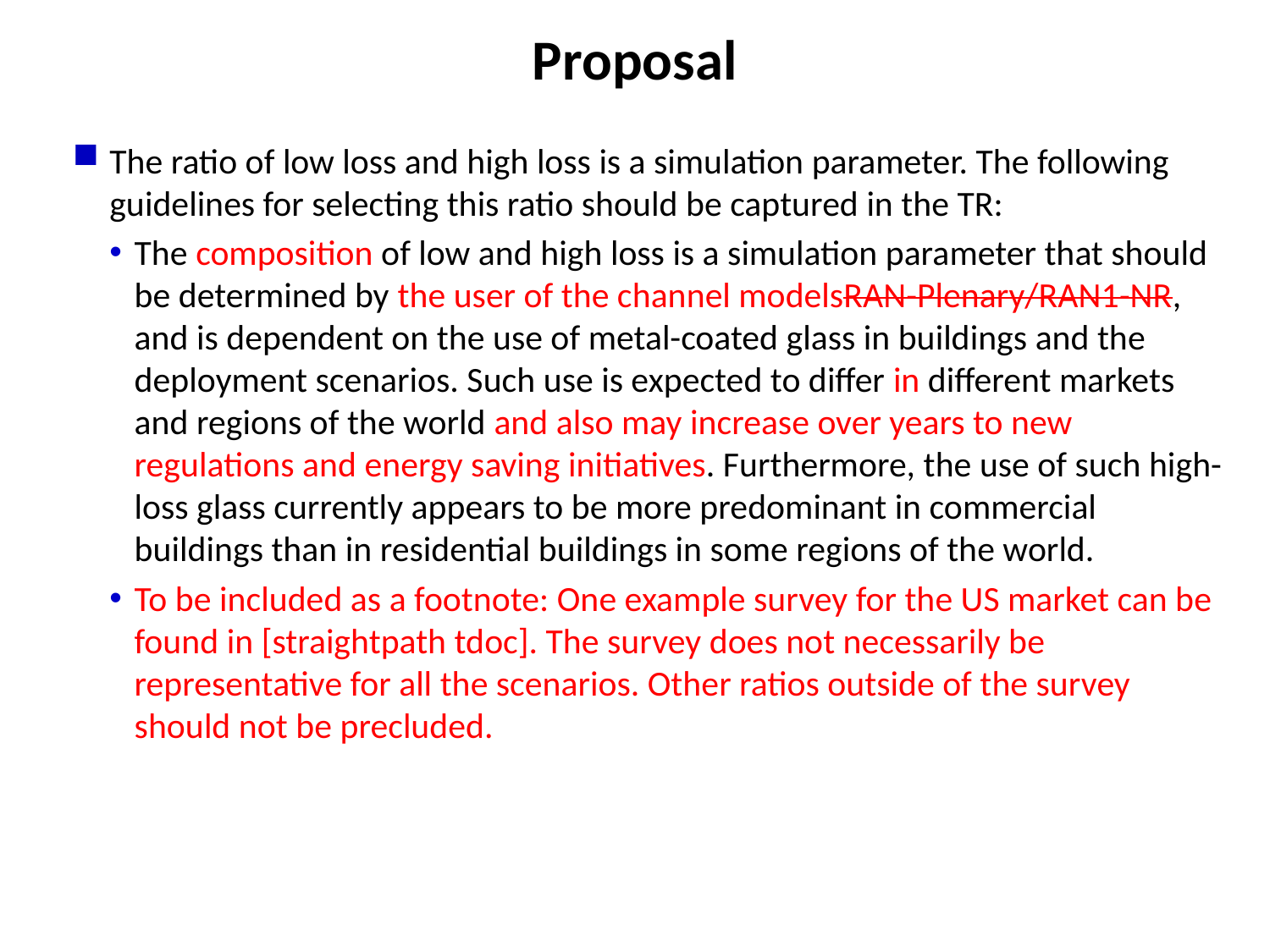

# Proposal
The ratio of low loss and high loss is a simulation parameter. The following guidelines for selecting this ratio should be captured in the TR:
The composition of low and high loss is a simulation parameter that should be determined by the user of the channel modelsRAN-Plenary/RAN1-NR, and is dependent on the use of metal-coated glass in buildings and the deployment scenarios. Such use is expected to differ in different markets and regions of the world and also may increase over years to new regulations and energy saving initiatives. Furthermore, the use of such high-loss glass currently appears to be more predominant in commercial buildings than in residential buildings in some regions of the world.
To be included as a footnote: One example survey for the US market can be found in [straightpath tdoc]. The survey does not necessarily be representative for all the scenarios. Other ratios outside of the survey should not be precluded.